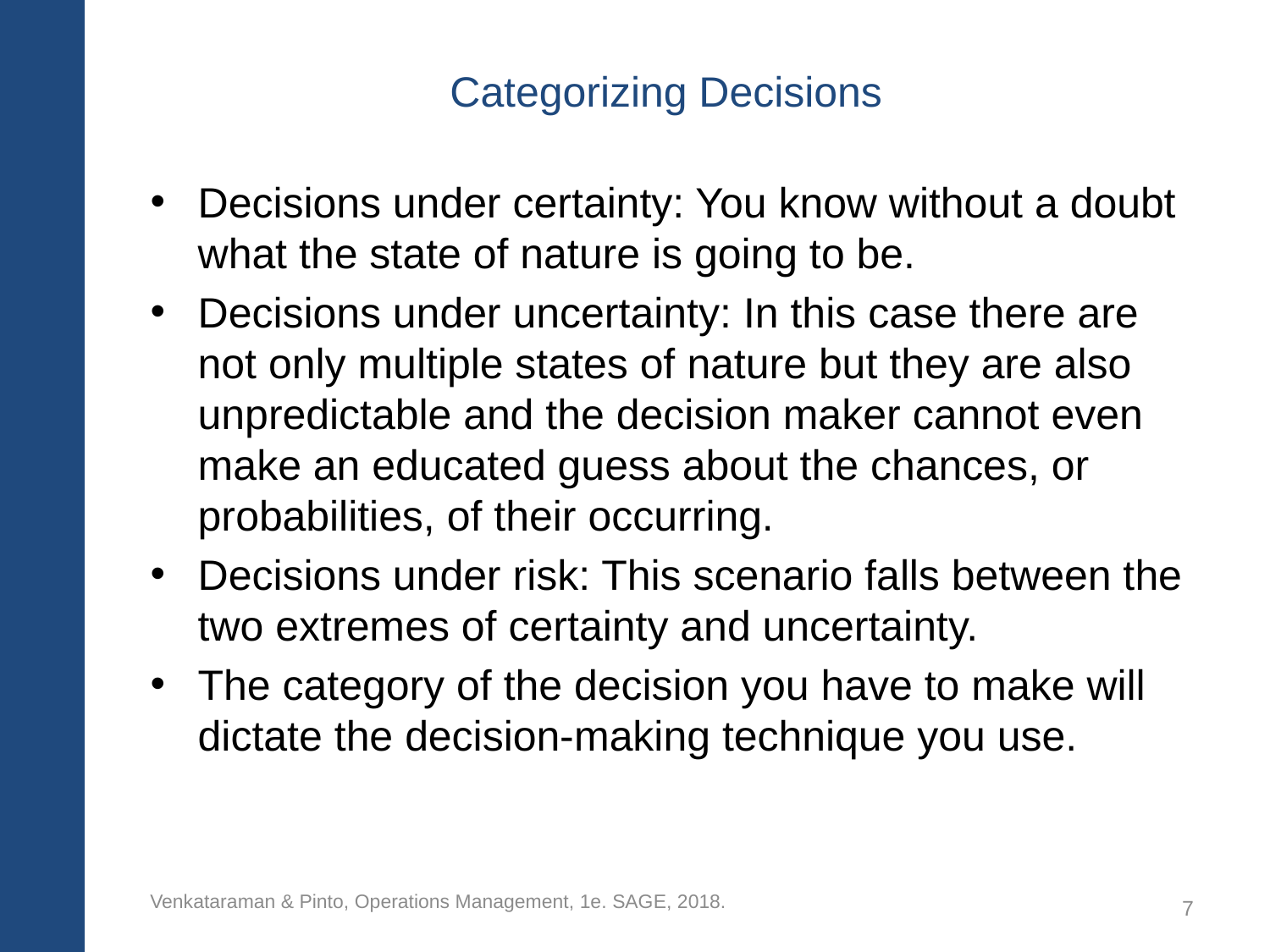

# Categorizing Decisions
Decisions under certainty: You know without a doubt what the state of nature is going to be.
Decisions under uncertainty: In this case there are not only multiple states of nature but they are also unpredictable and the decision maker cannot even make an educated guess about the chances, or probabilities, of their occurring.
Decisions under risk: This scenario falls between the two extremes of certainty and uncertainty.
The category of the decision you have to make will dictate the decision-making technique you use.

Venkataraman & Pinto, Operations Management, 1e. SAGE, 2018.
7